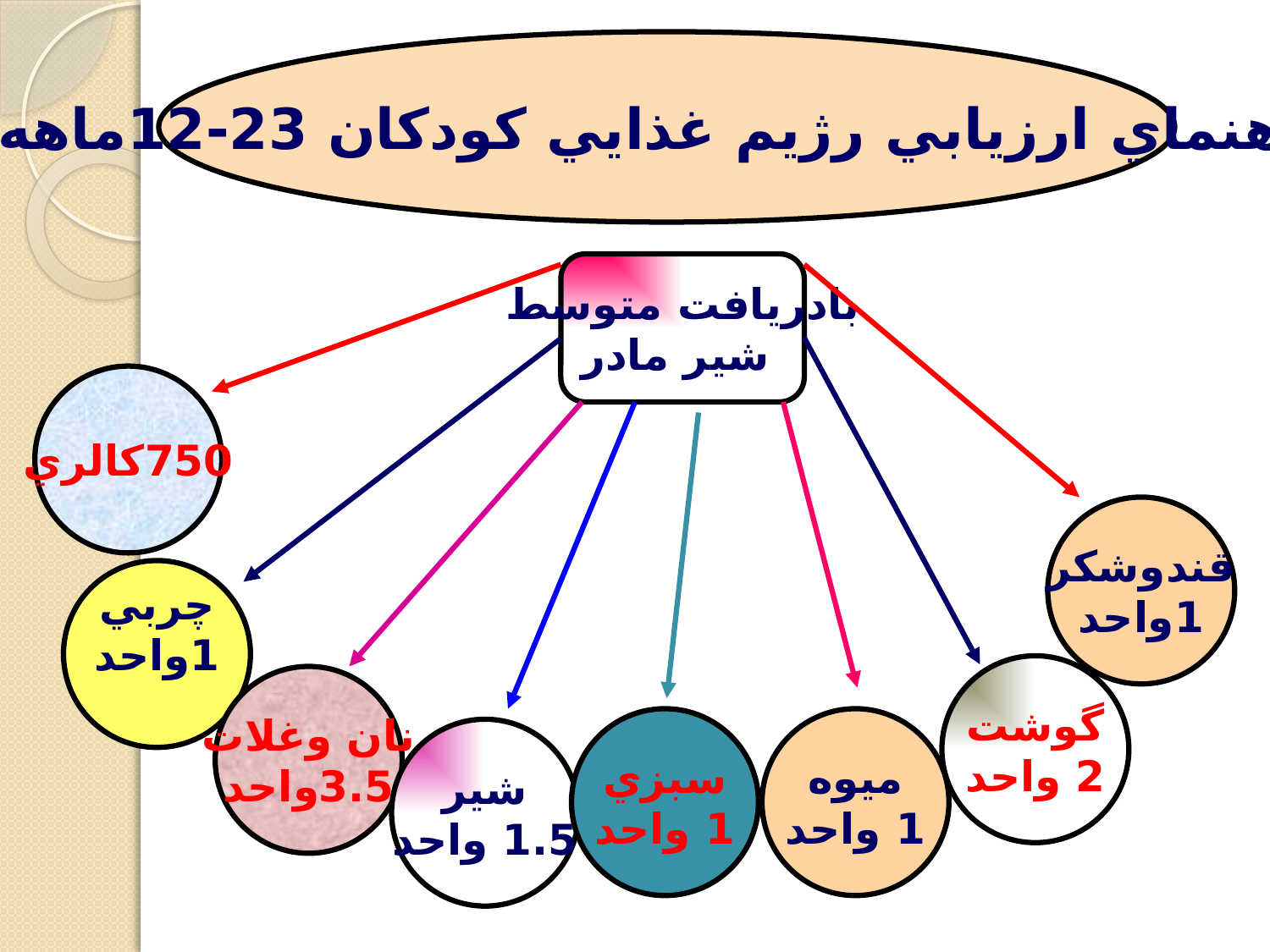

راهنماي ارزيابي رژيم غذايي كودكان 23-12ماهه
بادريافت متوسط
 شير مادر

750كالري

قندوشكر
1واحد
چربي
1واحد

گوشت
2 واحد
نان وغلات
3.5واحد
سبزي
1 واحد
ميوه
1 واحد
شير
1.5 واحد